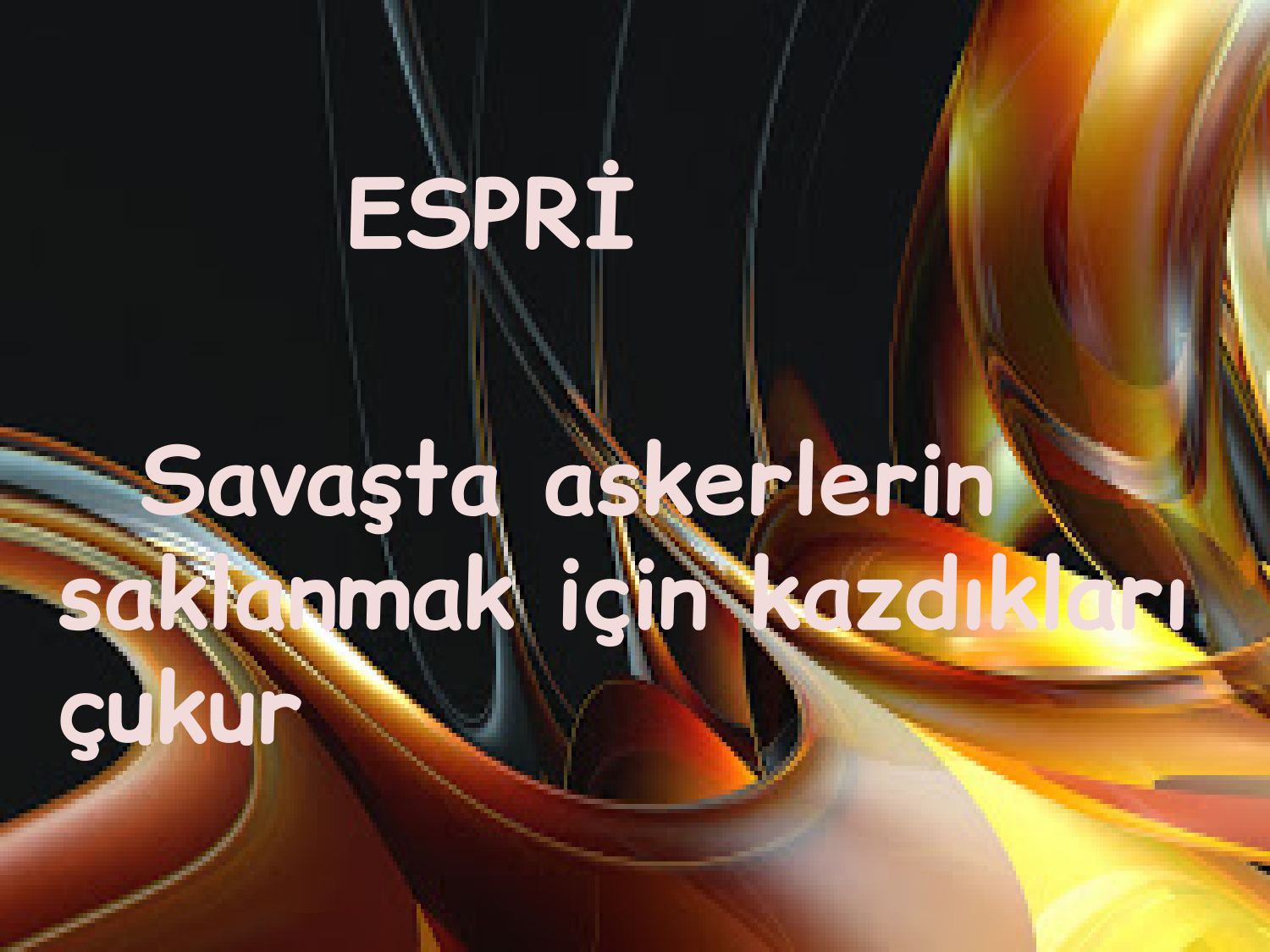

#
       ESPRİ

  Savaşta askerlerin  saklanmak için kazdıkları çukur